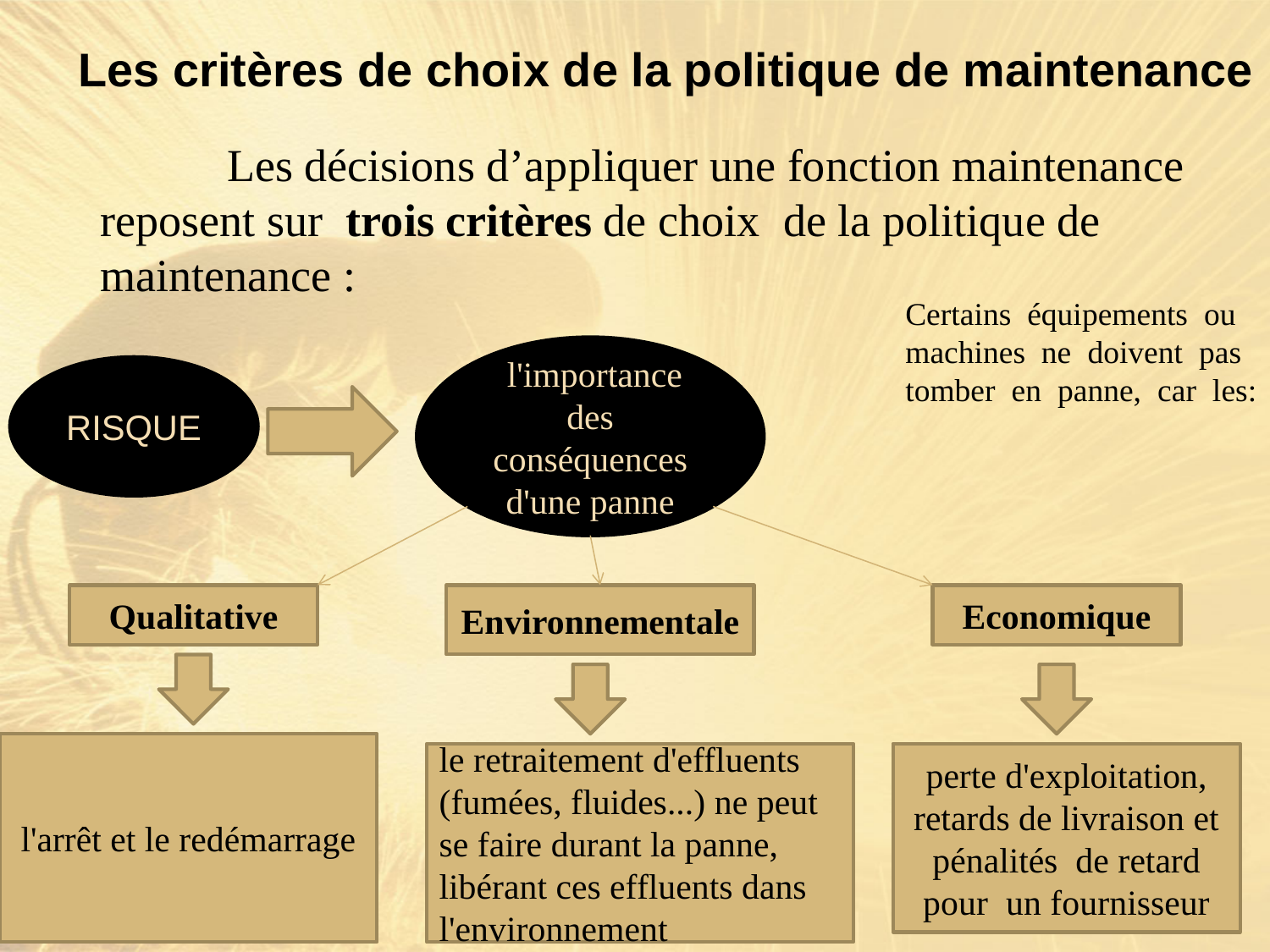

Les critères de choix de la politique de maintenance
		Les décisions d’appliquer une fonction maintenance reposent sur  trois critères de choix  de la politique de maintenance :

Certains  équipements  ou machines  ne  doivent  pas tomber  en  panne,  car  les:
 l'importance des conséquences d'une panne
RISQUE

Qualitative
Environnementale
Economique

l'arrêt et le redémarrage
le retraitement d'effluents (fumées, fluides...) ne peut se faire durant la panne, libérant ces effluents dans l'environnement
perte d'exploitation, retards de livraison et pénalités  de retard pour  un fournisseur
17